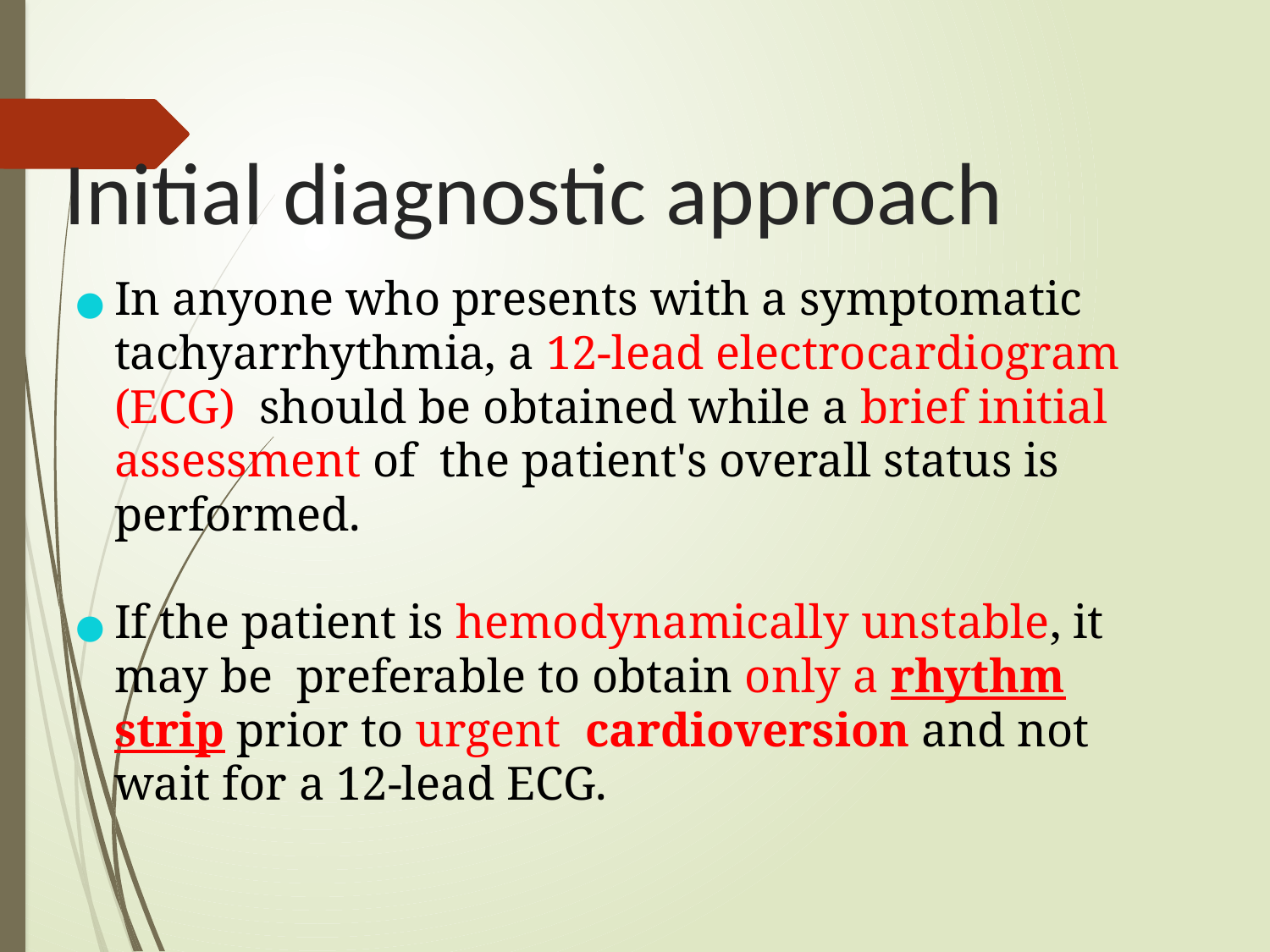

# Initial diagnostic approach
In anyone who presents with a symptomatic  tachyarrhythmia, a 12-lead electrocardiogram (ECG)  should be obtained while a brief initial assessment of  the patient's overall status is performed.

If the patient is hemodynamically unstable, it may be  preferable to obtain only a rhythm strip prior to urgent  cardioversion and not wait for a 12-lead ECG.